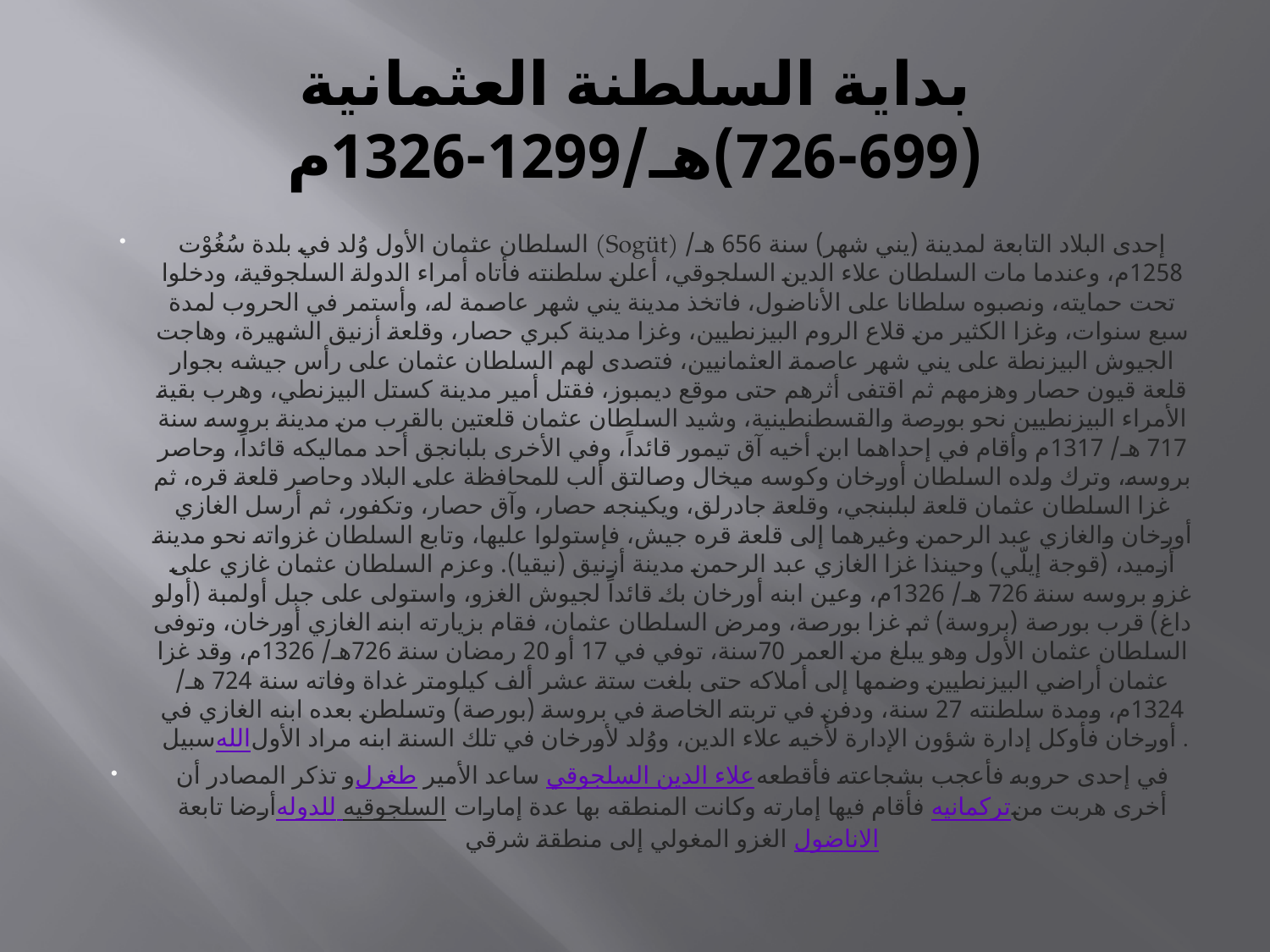

# بداية السلطنة العثمانية (699-726)هـ/1299-1326م
السلطان عثمان الأول وُلد في بلدة سُغُوْت (Sogüt) إحدى البلاد التابعة لمدينة (يني شهر) سنة 656 هـ/ 1258م، وعندما مات السلطان علاء الدين السلجوقي، أعلن سلطنته فأتاه أمراء الدولة السلجوقية، ودخلوا تحت حمايته، ونصبوه سلطانا على الأناضول، فاتخذ مدينة يني شهر عاصمة له، وأستمر في الحروب لمدة سبع سنوات، وغزا الكثير من قلاع الروم البيزنطيين، وغزا مدينة كبري حصار، وقلعة أزنيق الشهيرة، وهاجت الجيوش البيزنطة على يني شهر عاصمة العثمانيين، فتصدى لهم السلطان عثمان على رأس جيشه بجوار قلعة قيون حصار وهزمهم ثم اقتفى أثرهم حتى موقع ديمبوز، فقتل أمير مدينة كستل البيزنطي، وهرب بقية الأمراء البيزنطيين نحو بورصة والقسطنطينية، وشيد السلطان عثمان قلعتين بالقرب من مدينة بروسه سنة 717 هـ/ 1317م وأقام في إحداهما ابن أخيه آق تيمور قائداً، وفي الأخرى بلبانجق أحد مماليكه قائداً، وحاصر بروسه، وترك ولده السلطان أورخان وكوسه ميخال وصالتق ألب للمحافظة على البلاد وحاصر قلعة قره، ثم غزا السلطان عثمان قلعة لبلبنجي، وقلعة جادرلق، ويكينجه حصار، وآق حصار، وتكفور، ثم أرسل الغازي أورخان والغازي عبد الرحمن وغيرهما إلى قلعة قره جيش، فإستولوا عليها، وتابع السلطان غزواته نحو مدينة أزميد، (قوجة إيلّي) وحينذا غزا الغازي عبد الرحمن مدينة أزنيق (نيقيا). وعزم السلطان عثمان غازي على غزو بروسه سنة 726 هـ/ 1326م، وعين ابنه أورخان بك قائداً لجيوش الغزو، واستولى على جبل أولمبة (أولو داغ) قرب بورصة (بروسة) ثم غزا بورصة، ومرض السلطان عثمان، فقام بزيارته ابنه الغازي أورخان، وتوفى السلطان عثمان الأول وهو يبلغ من العمر 70سنة، توفي في 17 أو 20 رمضان سنة 726هـ/ 1326م، وقد غزا عثمان أراضي البيزنطيين وضمها إلى أملاكه حتى بلغت ستة عشر ألف كيلومتر غداة وفاته سنة 724 هـ/ 1324م، ومدة سلطنته 27 سنة، ودفن في تربته الخاصة في بروسة (بورصة) وتسلطن بعده ابنه الغازي في سبيل الله أورخان فأوكل إدارة شؤون الإدارة لأخيه علاء الدين، ووُلد لأورخان في تلك السنة ابنه مراد الأول.
و تذكر المصادر أن طغرل ساعد الأمير علاء الدين السلجوقي في إحدى حروبه فأعجب بشجاعته فأقطعه أرضا تابعة للدوله السلجوقيه فأقام فيها إمارته وكانت المنطقه بها عدة إمارات تركمانيه أخرى هربت من الغزو المغولي إلى منطقة شرقي الاناضول